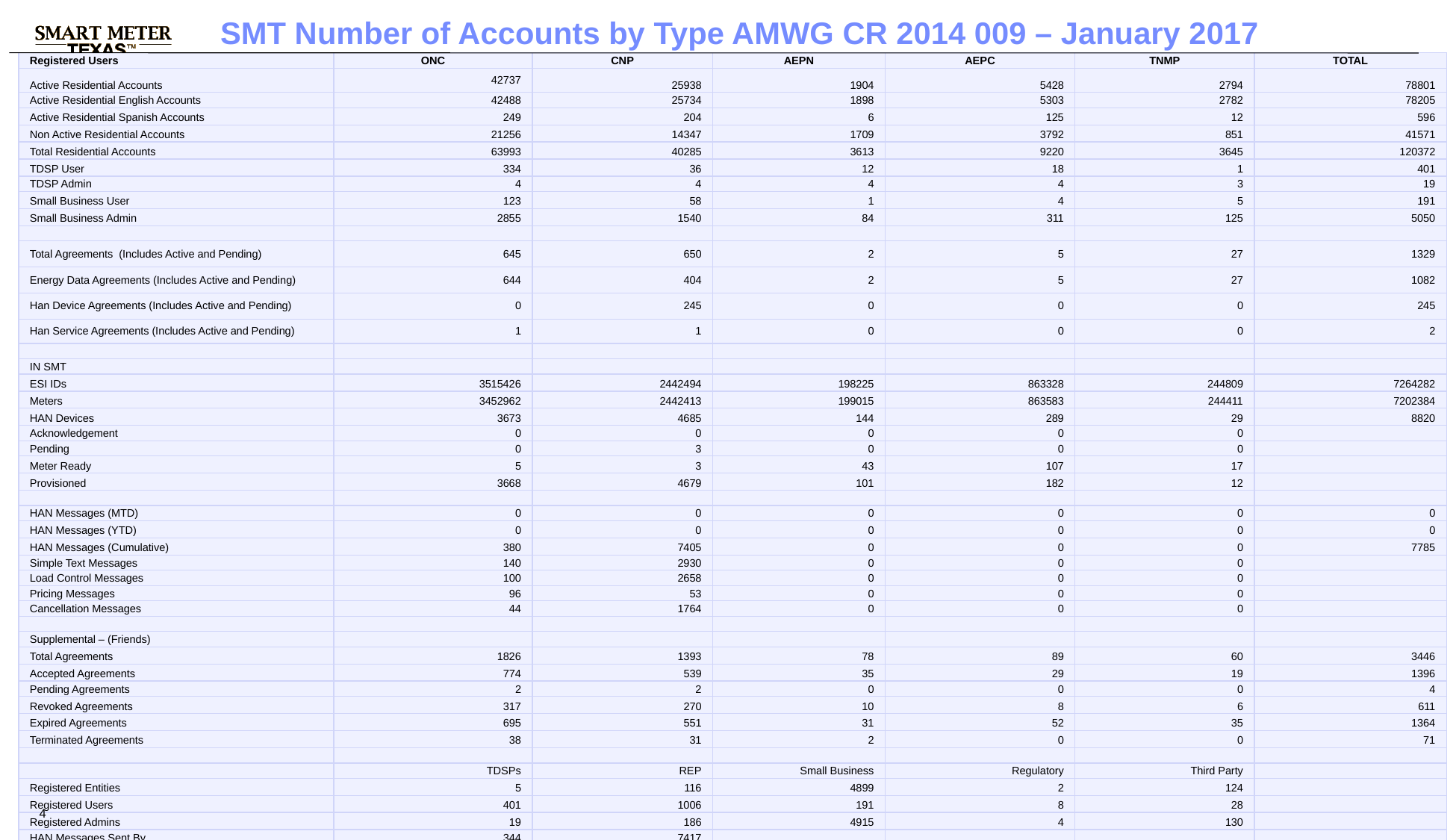

SMT Number of Accounts by Type AMWG CR 2014 009 – January 2017
| Registered Users | ONC | CNP | AEPN | AEPC | TNMP | TOTAL |
| --- | --- | --- | --- | --- | --- | --- |
| Active Residential Accounts | 42737 | 25938 | 1904 | 5428 | 2794 | 78801 |
| Active Residential English Accounts | 42488 | 25734 | 1898 | 5303 | 2782 | 78205 |
| Active Residential Spanish Accounts | 249 | 204 | 6 | 125 | 12 | 596 |
| Non Active Residential Accounts | 21256 | 14347 | 1709 | 3792 | 851 | 41571 |
| Total Residential Accounts | 63993 | 40285 | 3613 | 9220 | 3645 | 120372 |
| TDSP User | 334 | 36 | 12 | 18 | 1 | 401 |
| TDSP Admin | 4 | 4 | 4 | 4 | 3 | 19 |
| Small Business User | 123 | 58 | 1 | 4 | 5 | 191 |
| Small Business Admin | 2855 | 1540 | 84 | 311 | 125 | 5050 |
|  |  |  |  |  |  |  |
| Total Agreements (Includes Active and Pending) | 645 | 650 | 2 | 5 | 27 | 1329 |
| Energy Data Agreements (Includes Active and Pending) | 644 | 404 | 2 | 5 | 27 | 1082 |
| Han Device Agreements (Includes Active and Pending) | 0 | 245 | 0 | 0 | 0 | 245 |
| Han Service Agreements (Includes Active and Pending) | 1 | 1 | 0 | 0 | 0 | 2 |
|  |  |  |  |  |  |  |
| IN SMT |  |  |  |  |  |  |
| ESI IDs | 3515426 | 2442494 | 198225 | 863328 | 244809 | 7264282 |
| Meters | 3452962 | 2442413 | 199015 | 863583 | 244411 | 7202384 |
| HAN Devices | 3673 | 4685 | 144 | 289 | 29 | 8820 |
| Acknowledgement | 0 | 0 | 0 | 0 | 0 |  |
| Pending | 0 | 3 | 0 | 0 | 0 |  |
| Meter Ready | 5 | 3 | 43 | 107 | 17 |  |
| Provisioned | 3668 | 4679 | 101 | 182 | 12 |  |
|  |  |  |  |  |  |  |
| HAN Messages (MTD) | 0 | 0 | 0 | 0 | 0 | 0 |
| HAN Messages (YTD) | 0 | 0 | 0 | 0 | 0 | 0 |
| HAN Messages (Cumulative) | 380 | 7405 | 0 | 0 | 0 | 7785 |
| Simple Text Messages | 140 | 2930 | 0 | 0 | 0 |  |
| Load Control Messages | 100 | 2658 | 0 | 0 | 0 |  |
| Pricing Messages | 96 | 53 | 0 | 0 | 0 |  |
| Cancellation Messages | 44 | 1764 | 0 | 0 | 0 |  |
|  |  |  |  |  |  |  |
| Supplemental – (Friends) |  |  |  |  |  |  |
| Total Agreements | 1826 | 1393 | 78 | 89 | 60 | 3446 |
| Accepted Agreements | 774 | 539 | 35 | 29 | 19 | 1396 |
| Pending Agreements | 2 | 2 | 0 | 0 | 0 | 4 |
| Revoked Agreements | 317 | 270 | 10 | 8 | 6 | 611 |
| Expired Agreements | 695 | 551 | 31 | 52 | 35 | 1364 |
| Terminated Agreements | 38 | 31 | 2 | 0 | 0 | 71 |
|  |  |  |  |  |  |  |
|  | TDSPs | REP | Small Business | Regulatory | Third Party |  |
| Registered Entities | 5 | 116 | 4899 | 2 | 124 |  |
| Registered Users | 401 | 1006 | 191 | 8 | 28 |  |
| Registered Admins | 19 | 186 | 4915 | 4 | 130 |  |
| HAN Messages Sent By | 344 | 7417 |  |  |  |  |
4